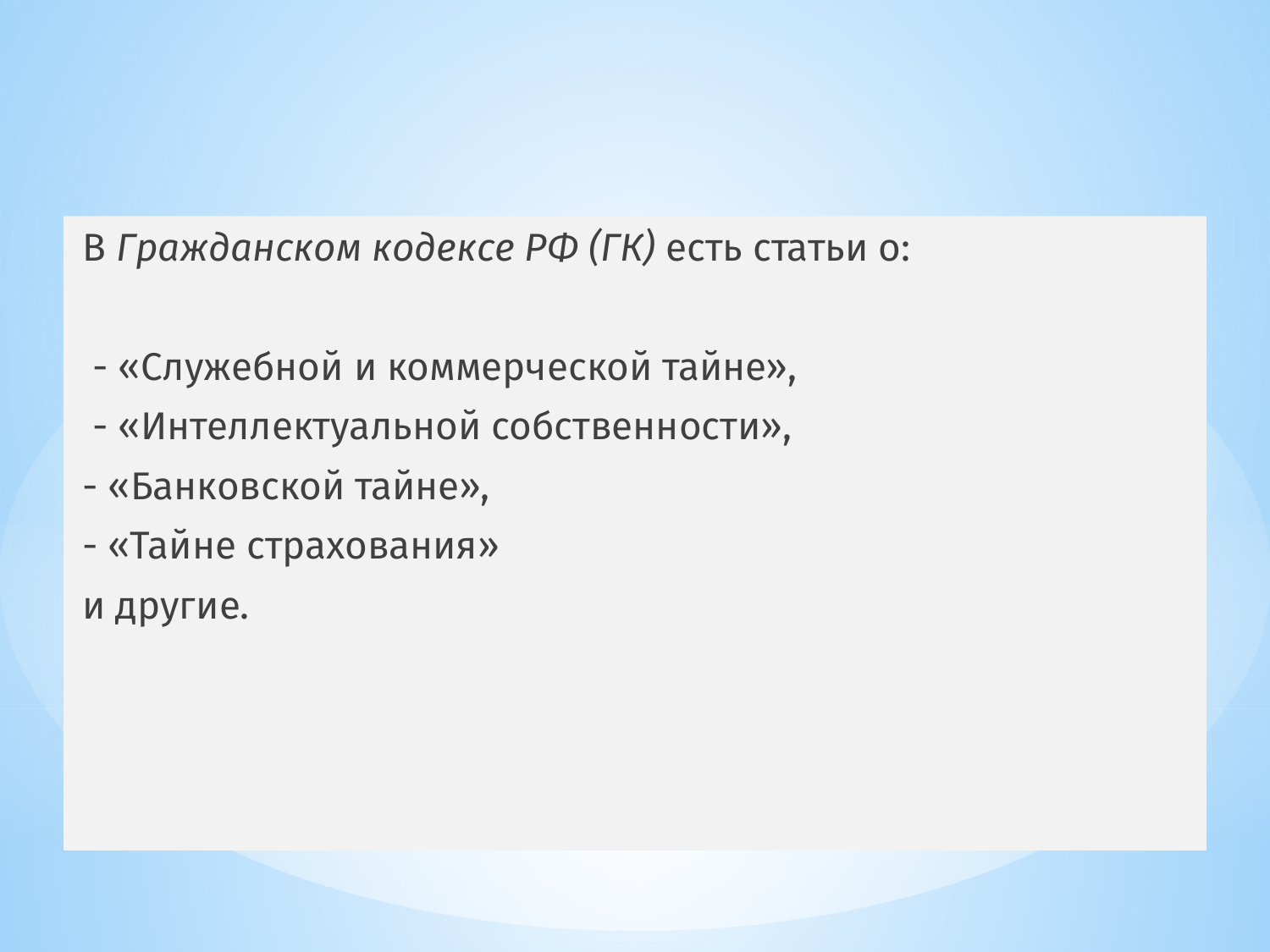

#
В Гражданском кодексе РФ (ГК) есть статьи о:

 - «Служебной и коммерческой тайне»,
 - «Интеллектуальной собственности»,
- «Банковской тайне»,
- «Тайне страхования»
и другие.